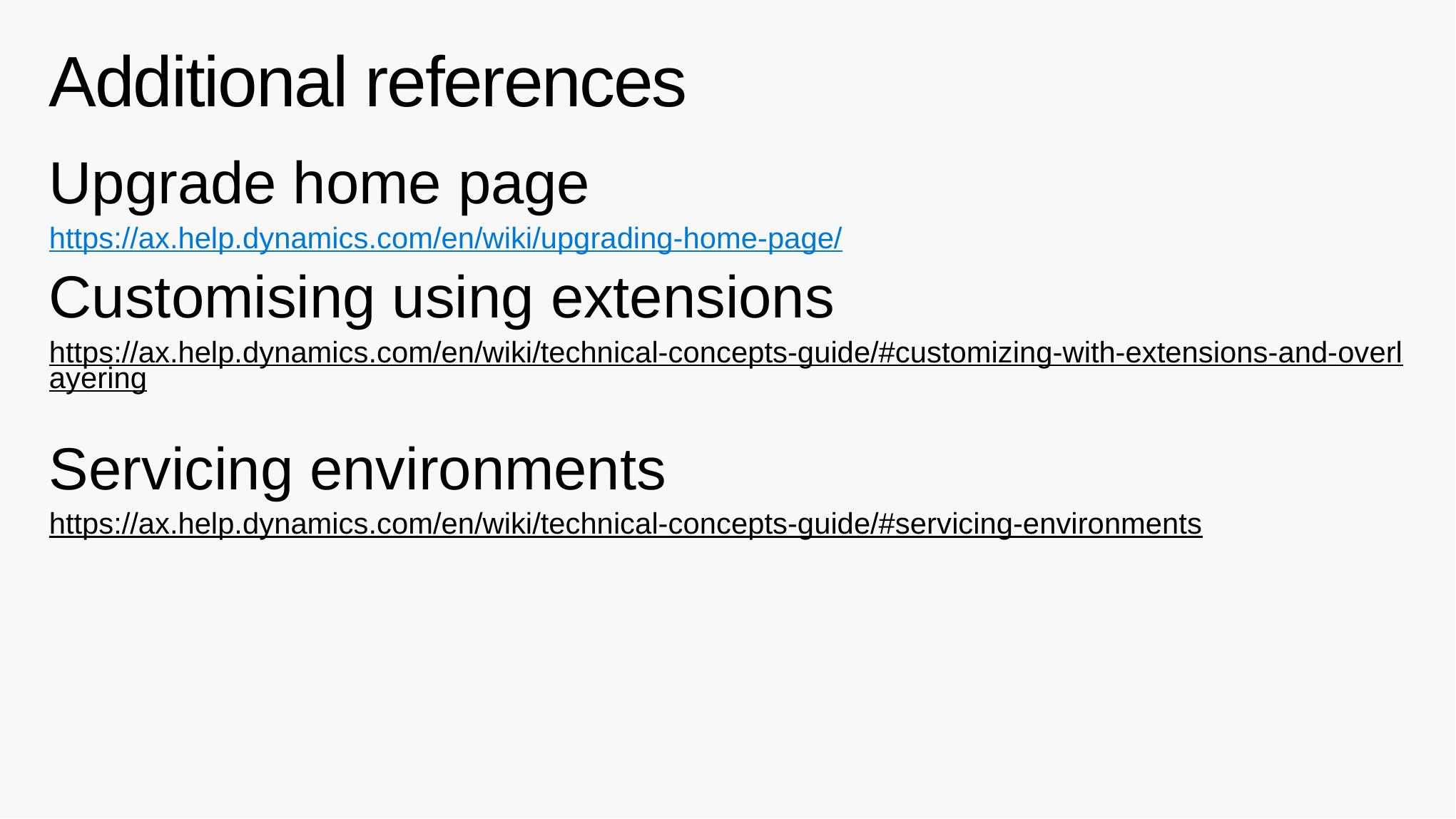

# Additional references
Upgrade home page
https://ax.help.dynamics.com/en/wiki/upgrading-home-page/
Customising using extensions
https://ax.help.dynamics.com/en/wiki/technical-concepts-guide/#customizing-with-extensions-and-overlayering
Servicing environments
https://ax.help.dynamics.com/en/wiki/technical-concepts-guide/#servicing-environments